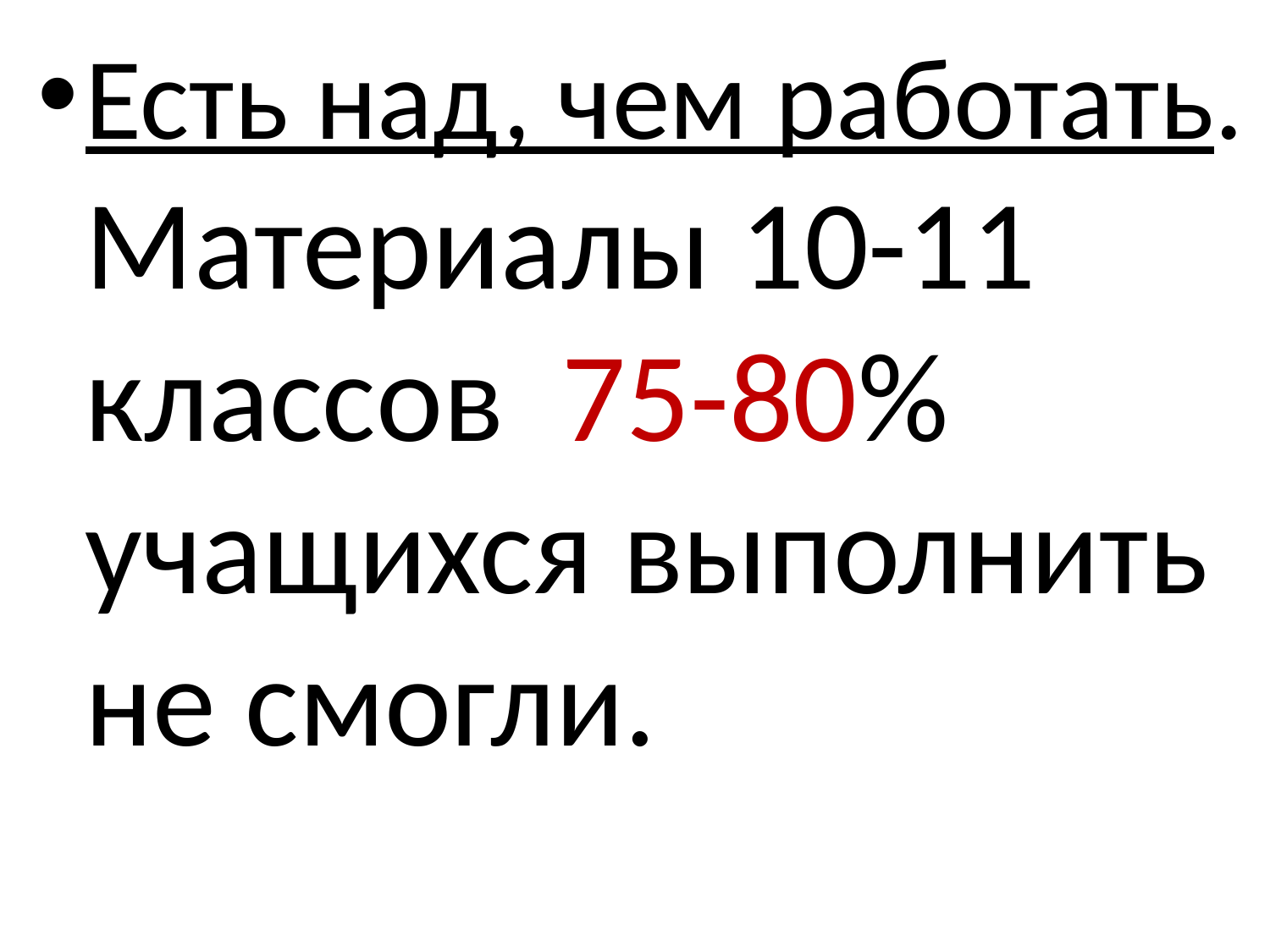

#
Есть над, чем работать. Материалы 10-11 классов  75-80% учащихся выполнить не смогли.